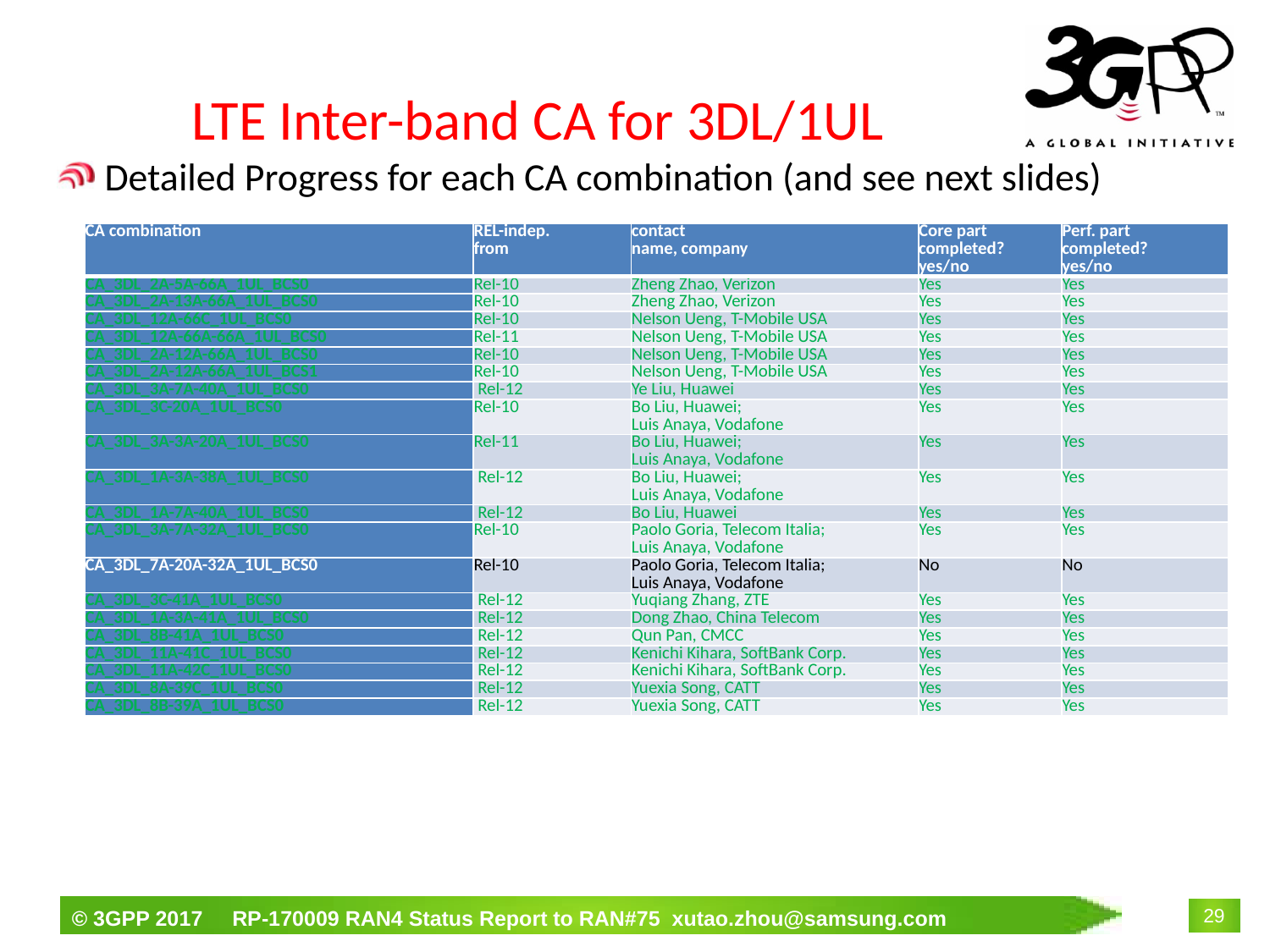

# LTE Inter-band CA for 3DL/1UL
Detailed Progress for each CA combination (and see next slides)

| CA combination | REL-indep. from | contact name, company | Core part completed? yes/no | Perf. part completed? yes/no |
| --- | --- | --- | --- | --- |
| CA\_3DL\_2A-5A-66A\_1UL\_BCS0 | Rel-10 | Zheng Zhao, Verizon | Yes | Yes |
| CA\_3DL\_2A-13A-66A\_1UL\_BCS0 | Rel-10 | Zheng Zhao, Verizon | Yes | Yes |
| CA\_3DL\_12A-66C\_1UL\_BCS0 | Rel-10 | Nelson Ueng, T-Mobile USA | Yes | Yes |
| CA\_3DL\_12A-66A-66A\_1UL\_BCS0 | Rel-11 | Nelson Ueng, T-Mobile USA | Yes | Yes |
| CA\_3DL\_2A-12A-66A\_1UL\_BCS0 | Rel-10 | Nelson Ueng, T-Mobile USA | Yes | Yes |
| CA\_3DL\_2A-12A-66A\_1UL\_BCS1 | Rel-10 | Nelson Ueng, T-Mobile USA | Yes | Yes |
| CA\_3DL\_3A-7A-40A\_1UL\_BCS0 | Rel-12 | Ye Liu, Huawei | Yes | Yes |
| CA\_3DL\_3C-20A\_1UL\_BCS0 | Rel-10 | Bo Liu, Huawei; Luis Anaya, Vodafone | Yes | Yes |
| CA\_3DL\_3A-3A-20A\_1UL\_BCS0 | Rel-11 | Bo Liu, Huawei; Luis Anaya, Vodafone | Yes | Yes |
| CA\_3DL\_1A-3A-38A\_1UL\_BCS0 | Rel-12 | Bo Liu, Huawei; Luis Anaya, Vodafone | Yes | Yes |
| CA\_3DL\_1A-7A-40A\_1UL\_BCS0 | Rel-12 | Bo Liu, Huawei | Yes | Yes |
| CA\_3DL\_3A-7A-32A\_1UL\_BCS0 | Rel-10 | Paolo Goria, Telecom Italia; Luis Anaya, Vodafone | Yes | Yes |
| CA\_3DL\_7A-20A-32A\_1UL\_BCS0 | Rel-10 | Paolo Goria, Telecom Italia; Luis Anaya, Vodafone | No | No |
| CA\_3DL\_3C-41A\_1UL\_BCS0 | Rel-12 | Yuqiang Zhang, ZTE | Yes | Yes |
| CA\_3DL\_1A-3A-41A\_1UL\_BCS0 | Rel-12 | Dong Zhao, China Telecom | Yes | Yes |
| CA\_3DL\_8B-41A\_1UL\_BCS0 | Rel-12 | Qun Pan, CMCC | Yes | Yes |
| CA\_3DL\_11A-41C\_1UL\_BCS0 | Rel-12 | Kenichi Kihara, SoftBank Corp. | Yes | Yes |
| CA\_3DL\_11A-42C\_1UL\_BCS0 | Rel-12 | Kenichi Kihara, SoftBank Corp. | Yes | Yes |
| CA\_3DL\_8A-39C\_1UL\_BCS0 | Rel-12 | Yuexia Song, CATT | Yes | Yes |
| CA\_3DL\_8B-39A\_1UL\_BCS0 | Rel-12 | Yuexia Song, CATT | Yes | Yes |